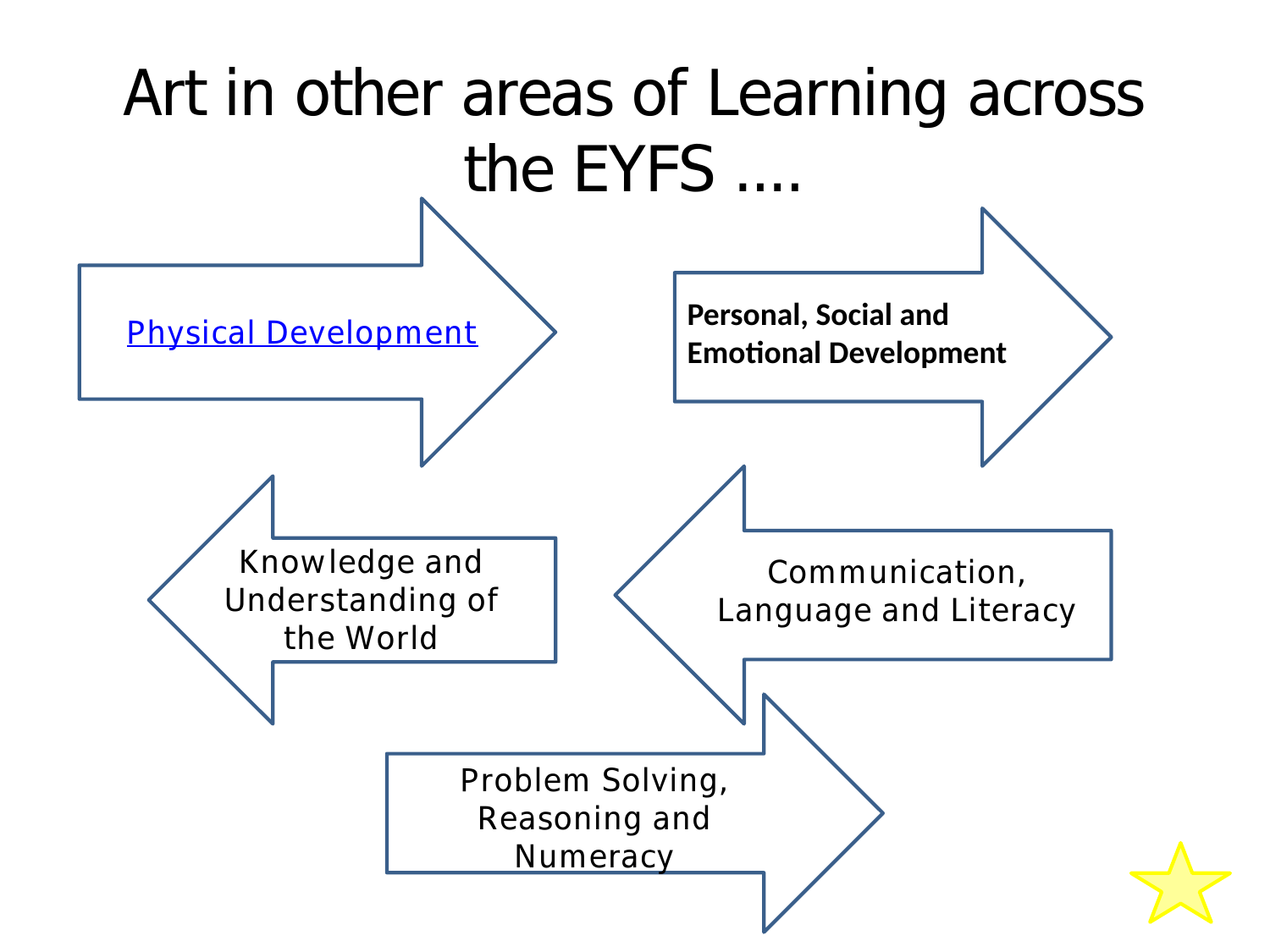

# Art in other areas of Learning across the EYFS ….

Physical Development
Personal, Social and Emotional Development

Knowledge and Understanding of the World
Communication, Language and Literacy

Problem Solving, Reasoning and Numeracy